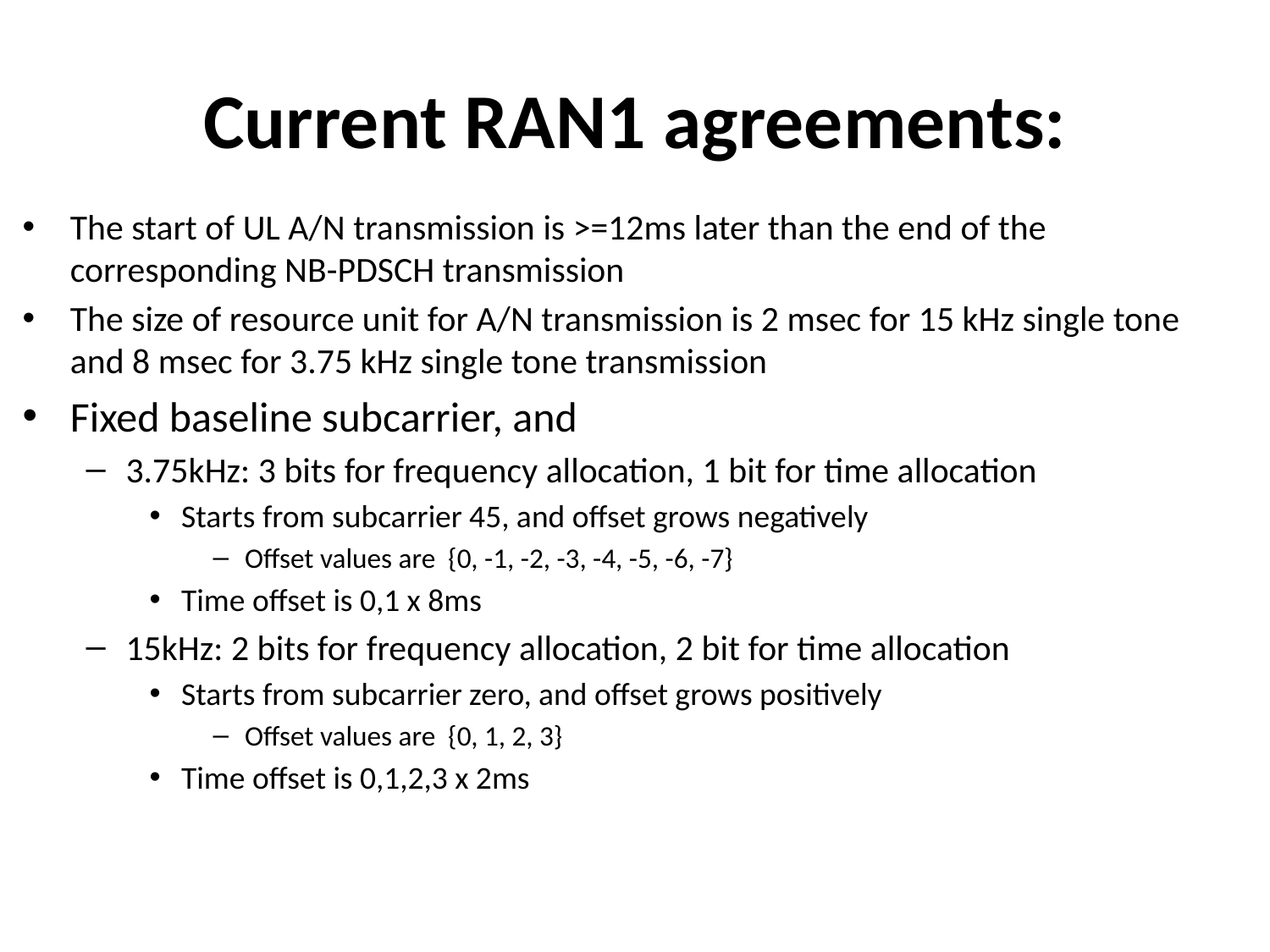

# Current RAN1 agreements:
The start of UL A/N transmission is >=12ms later than the end of the corresponding NB-PDSCH transmission
The size of resource unit for A/N transmission is 2 msec for 15 kHz single tone and 8 msec for 3.75 kHz single tone transmission
Fixed baseline subcarrier, and
3.75kHz: 3 bits for frequency allocation, 1 bit for time allocation
Starts from subcarrier 45, and offset grows negatively
Offset values are  {0, -1, -2, -3, -4, -5, -6, -7}
Time offset is 0,1 x 8ms
15kHz: 2 bits for frequency allocation, 2 bit for time allocation
Starts from subcarrier zero, and offset grows positively
Offset values are  {0, 1, 2, 3}
Time offset is 0,1,2,3 x 2ms